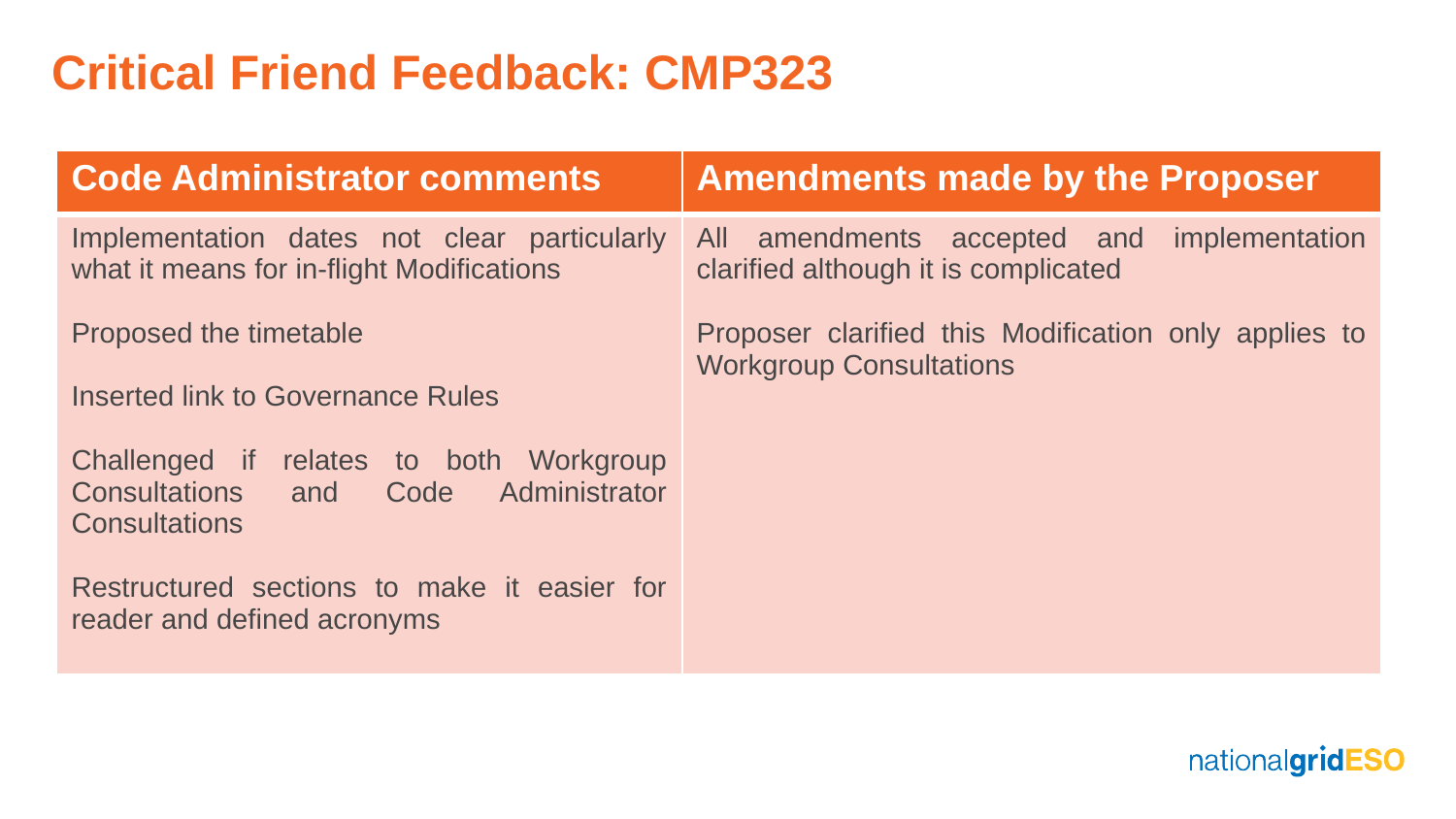

# Critical Friend Feedback: CMP323
| Code Administrator comments | Amendments made by the Proposer |
| --- | --- |
| Implementation dates not clear particularly what it means for in-flight Modifications Proposed the timetable Inserted link to Governance Rules Challenged if relates to both Workgroup Consultations and Code Administrator Consultations Restructured sections to make it easier for reader and defined acronyms | All amendments accepted and implementation clarified although it is complicated Proposer clarified this Modification only applies to Workgroup Consultations |